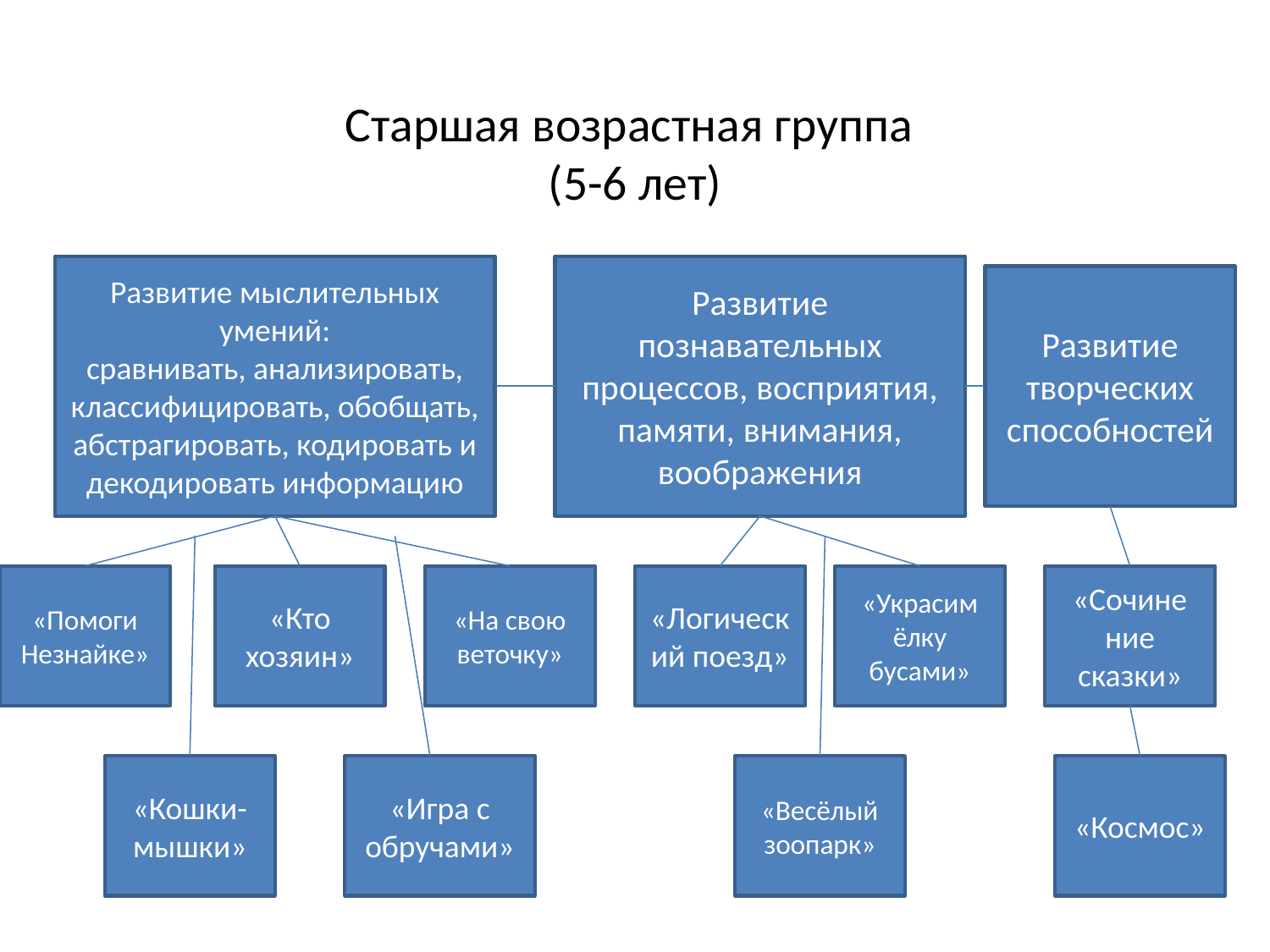

# Старшая возрастная группа (5-6 лет)
Развитие мыслительных умений:
сравнивать, анализировать, классифицировать, обобщать, абстрагировать, кодировать и декодировать информацию
Развитие познавательных процессов, восприятия, памяти, внимания, воображения
Развитие творческих способностей

«Помоги Незнайке»
«Кто хозяин»
«На свою веточку»
«Логический поезд»
«Украсим ёлку бусами»
«Сочине
ние сказки»
«Кошки-мышки»
«Игра с обручами»
«Весёлый зоопарк»
«Космос»